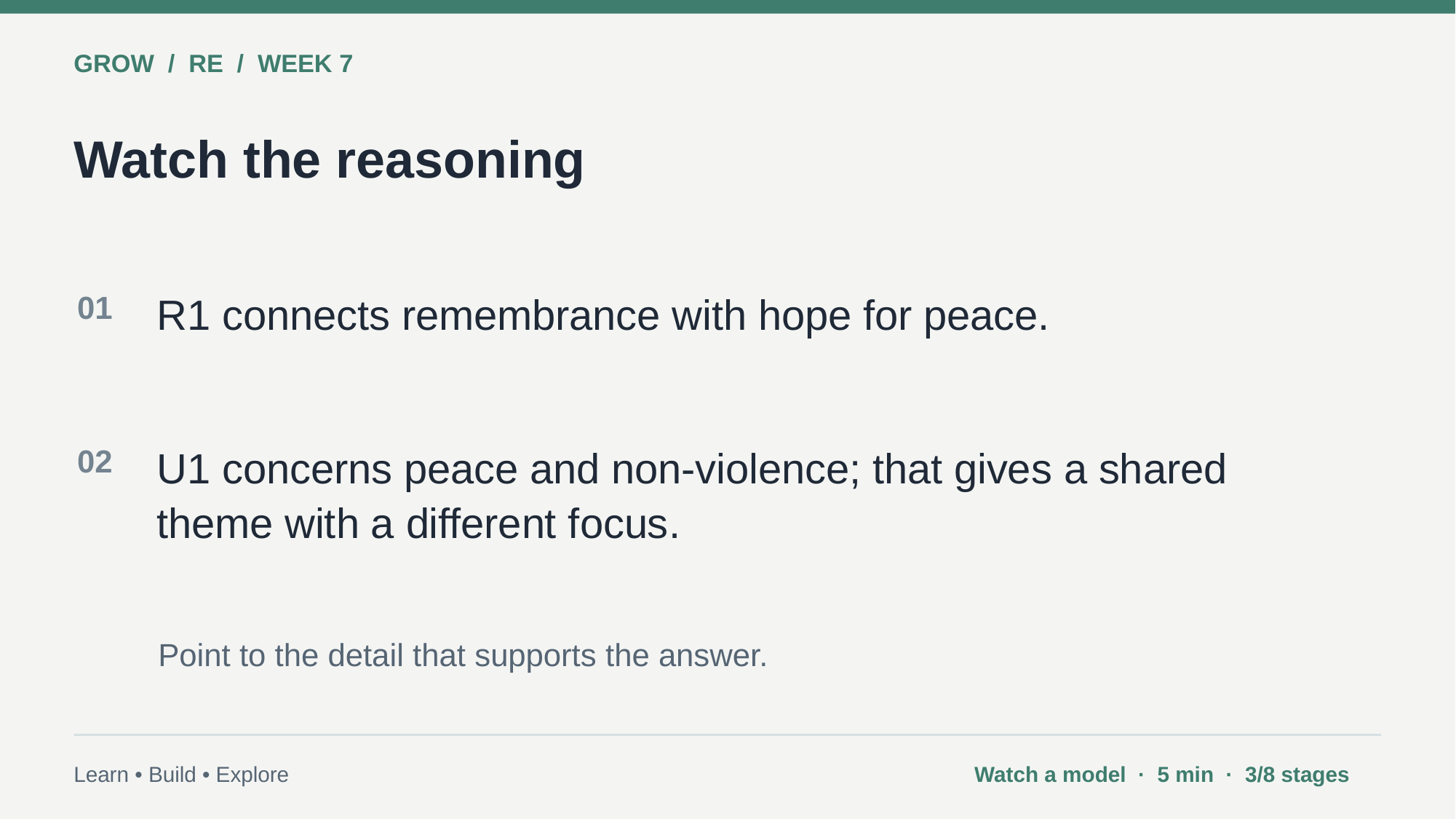

GROW  /  RE  /  WEEK 7
Watch the reasoning
01
R1 connects remembrance with hope for peace.
02
U1 concerns peace and non-violence; that gives a shared theme with a different focus.
Point to the detail that supports the answer.

Learn • Build • Explore
Watch a model  ·  5 min  ·  3/8 stages